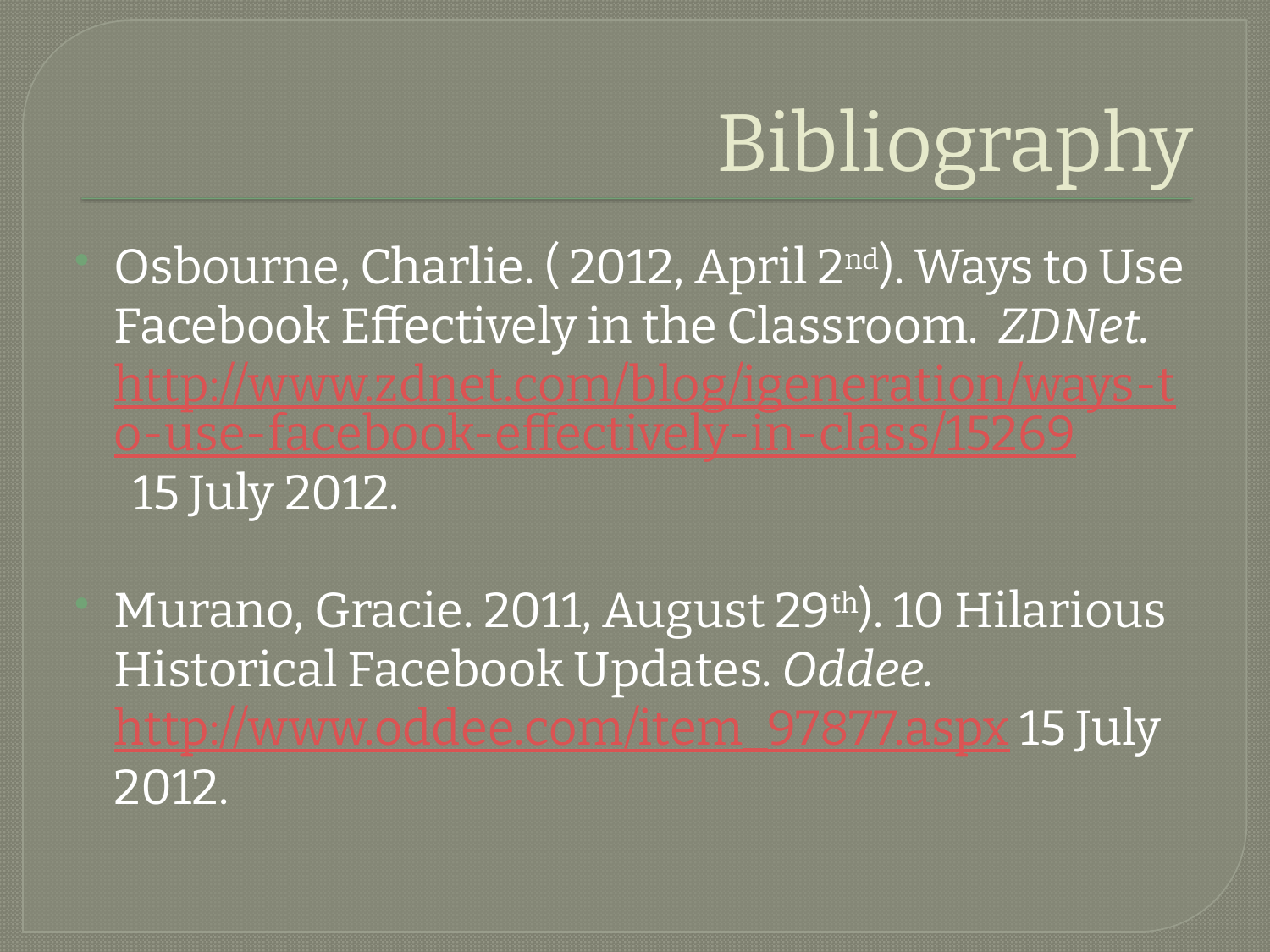

# Bibliography
Osbourne, Charlie. ( 2012, April 2nd). Ways to Use Facebook Effectively in the Classroom.  ZDNet. http://www.zdnet.com/blog/igeneration/ways-to-use-facebook-effectively-in-class/15269  15 July 2012.

Murano, Gracie. 2011, August 29th). 10 Hilarious Historical Facebook Updates. Oddee. http://www.oddee.com/item_97877.aspx 15 July 2012.